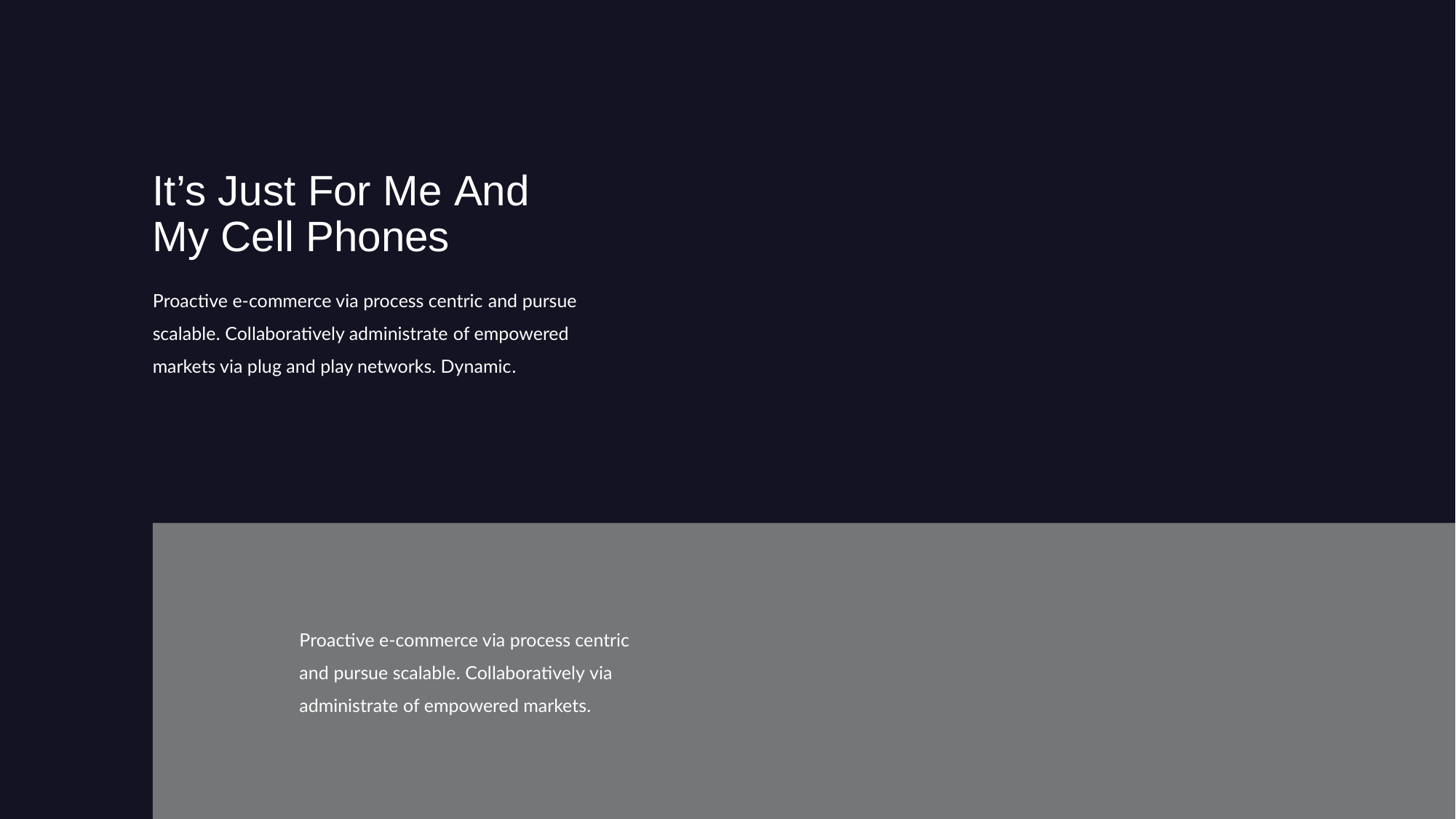

It’s Just For Me And
My Cell Phones
Proactive e-commerce via process centric and pursue scalable. Collaboratively administrate of empowered markets via plug and play networks. Dynamic.

Proactive e-commerce via process centric and pursue scalable. Collaboratively via administrate of empowered markets.